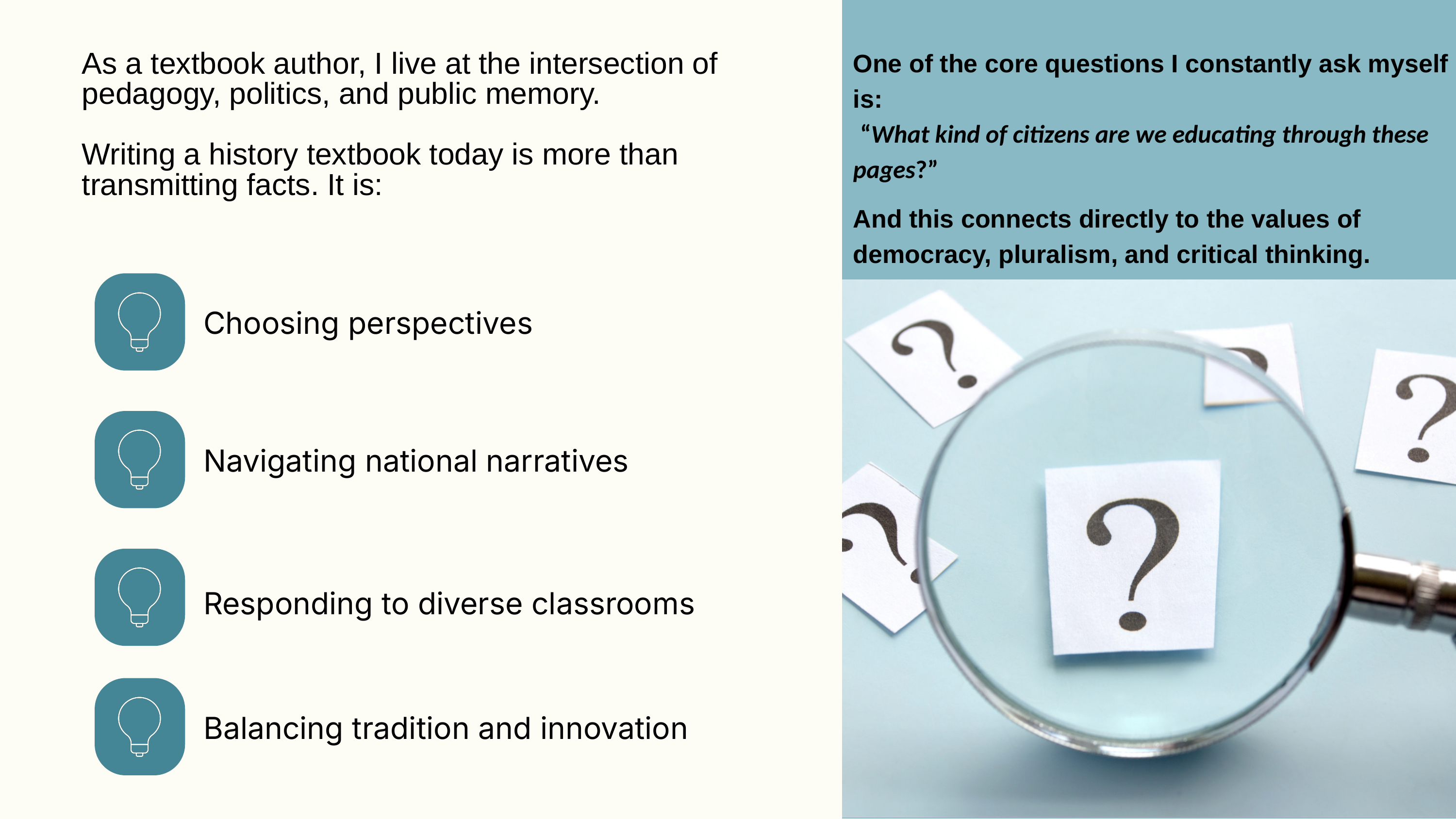

One of the core questions I constantly ask myself is:
 “What kind of citizens are we educating through these pages?”

And this connects directly to the values of democracy, pluralism, and critical thinking.
As a textbook author, I live at the intersection of pedagogy, politics, and public memory.

Writing a history textbook today is more than transmitting facts. It is:

Choosing perspectives

Navigating national narratives

Responding to diverse classrooms

Balancing tradition and innovation